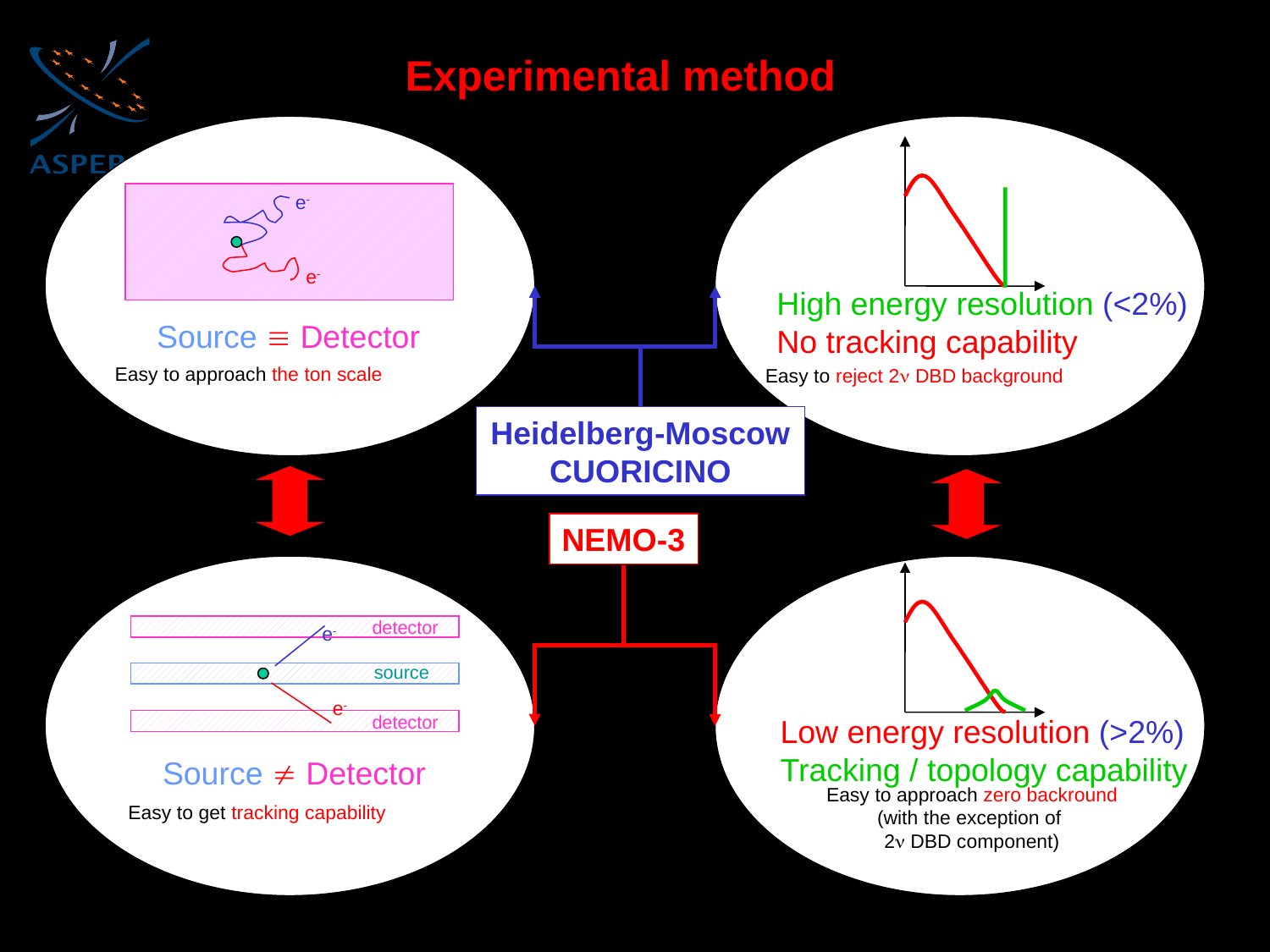

Experimental method

e-

e-
Source ≡ Detector
Easy to approach the ton scale

detector
e-

source

e-
detector

Source ≠ Detector
Easy to get tracking capability

High energy resolution (<2%)
No tracking capability
Easy to reject 2ν DBD background

Low energy resolution (>2%)
Tracking / topology capability
Easy to approach zero backround
(with the exception of
2ν DBD component)
Heidelberg-Moscow
CUORICINO
NEMO-3